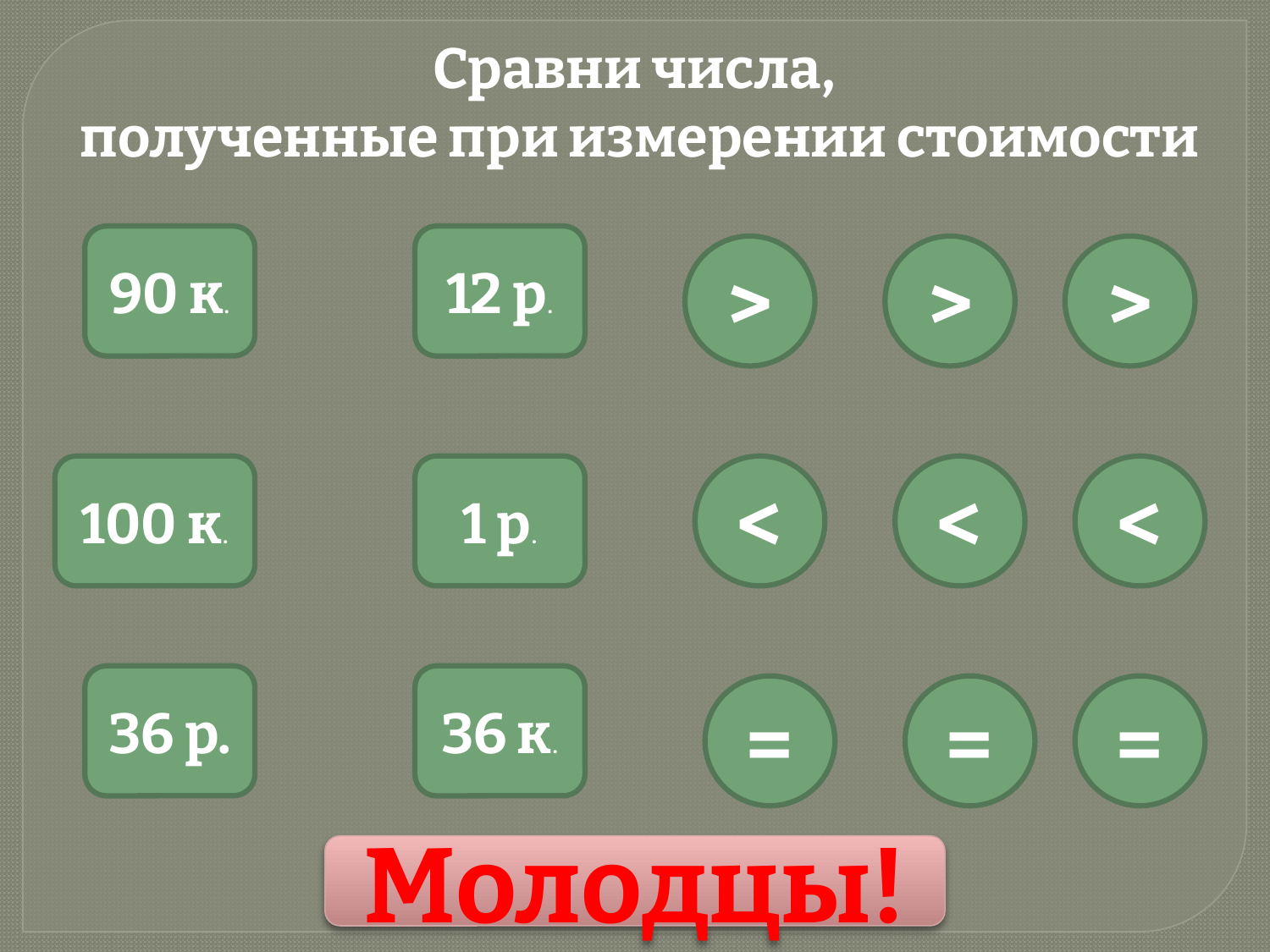

Сравни числа,
полученные при измерении стоимости
90 к.
12 р.
>
>
>
100 к.
1 р.
<
<
<
36 р.
36 к.
=
=
=
Молодцы!